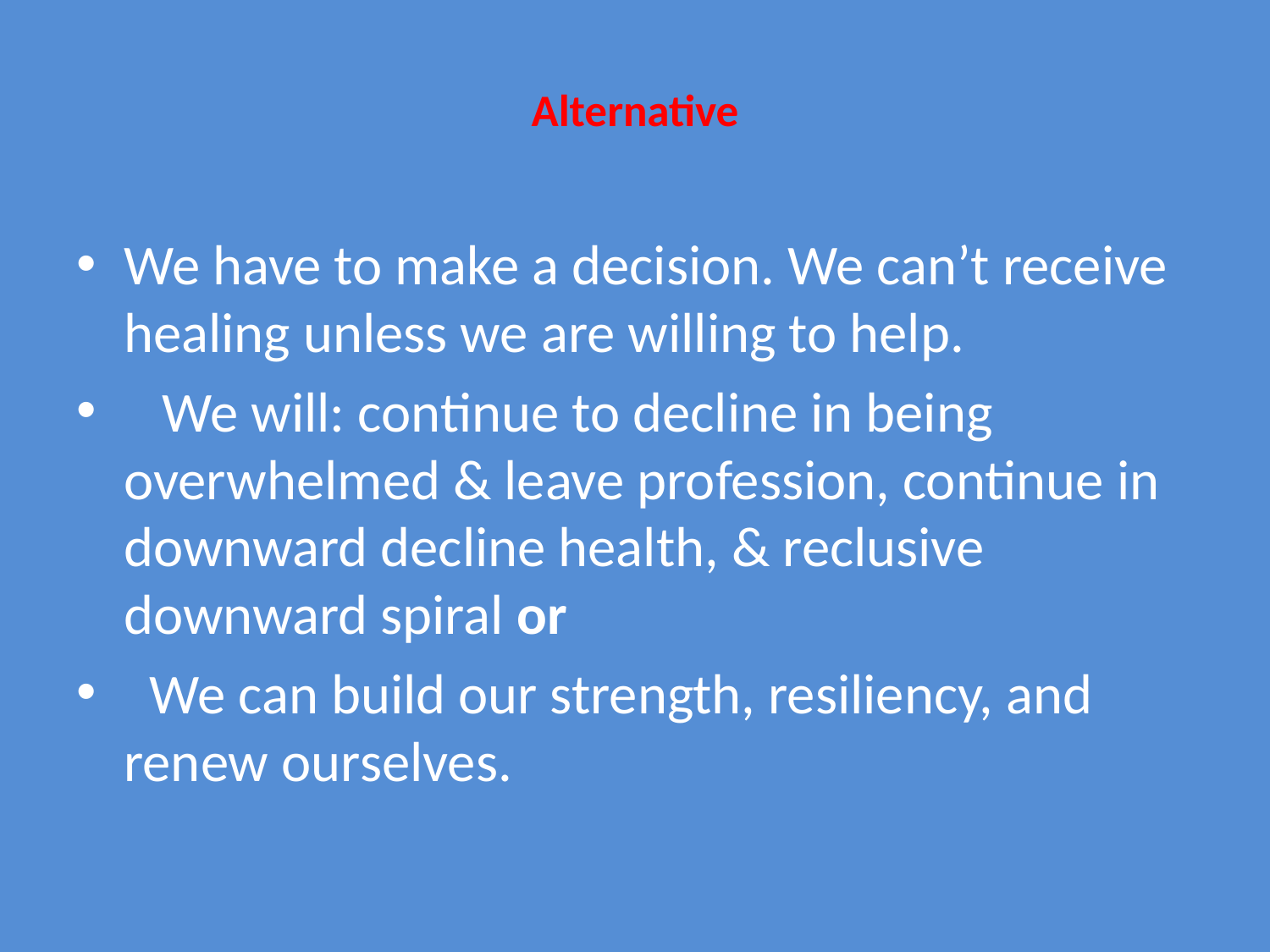

# Alternative
We have to make a decision. We can’t receive healing unless we are willing to help.
   We will: continue to decline in being overwhelmed & leave profession, continue in downward decline health, & reclusive downward spiral or
  We can build our strength, resiliency, and renew ourselves.